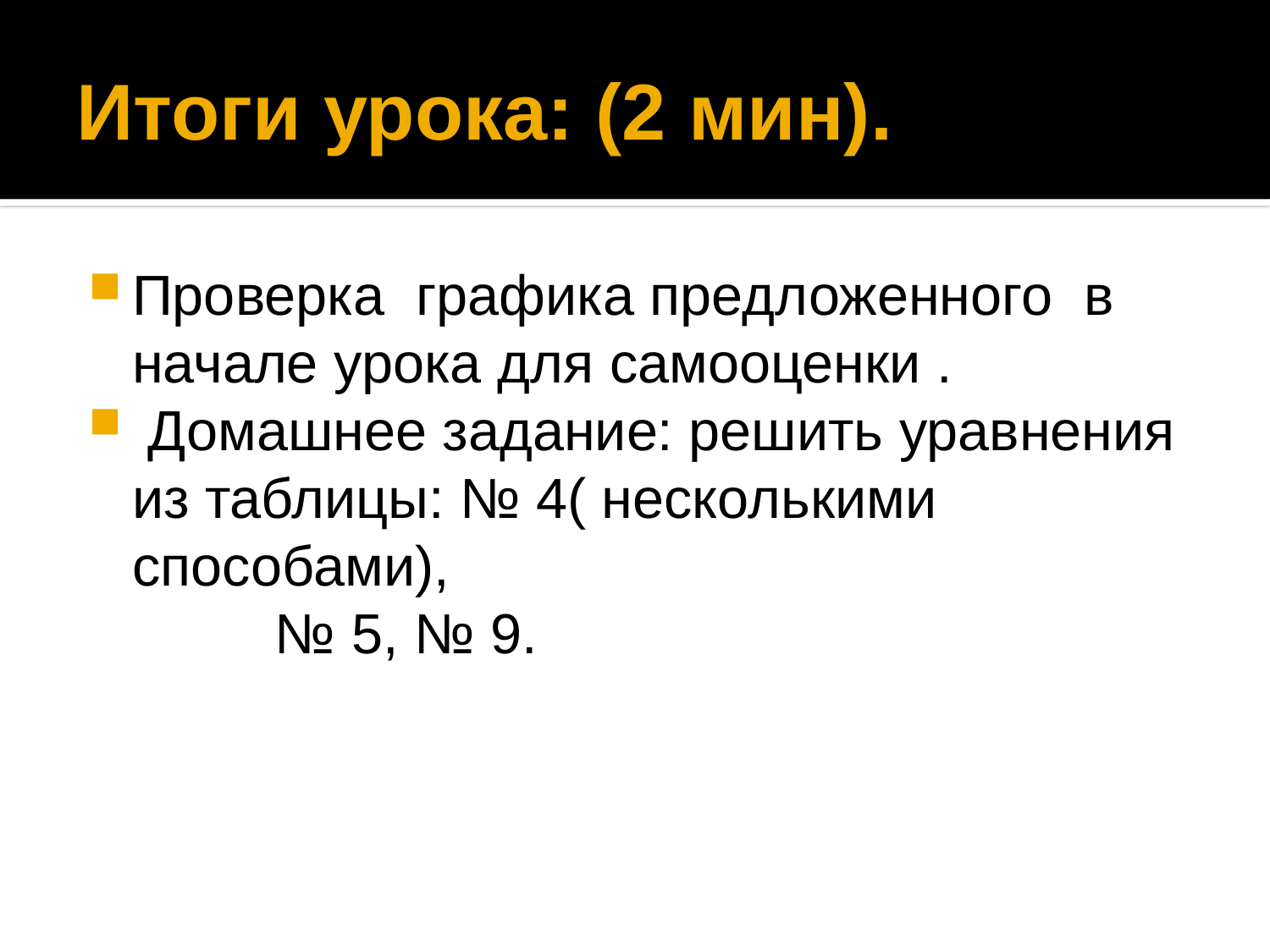

# Итоги урока: (2 мин).
Проверка  графика предложенного  в начале урока для самооценки .
 Домашнее задание: решить уравнения из таблицы: № 4( несколькими способами),
            № 5, № 9.